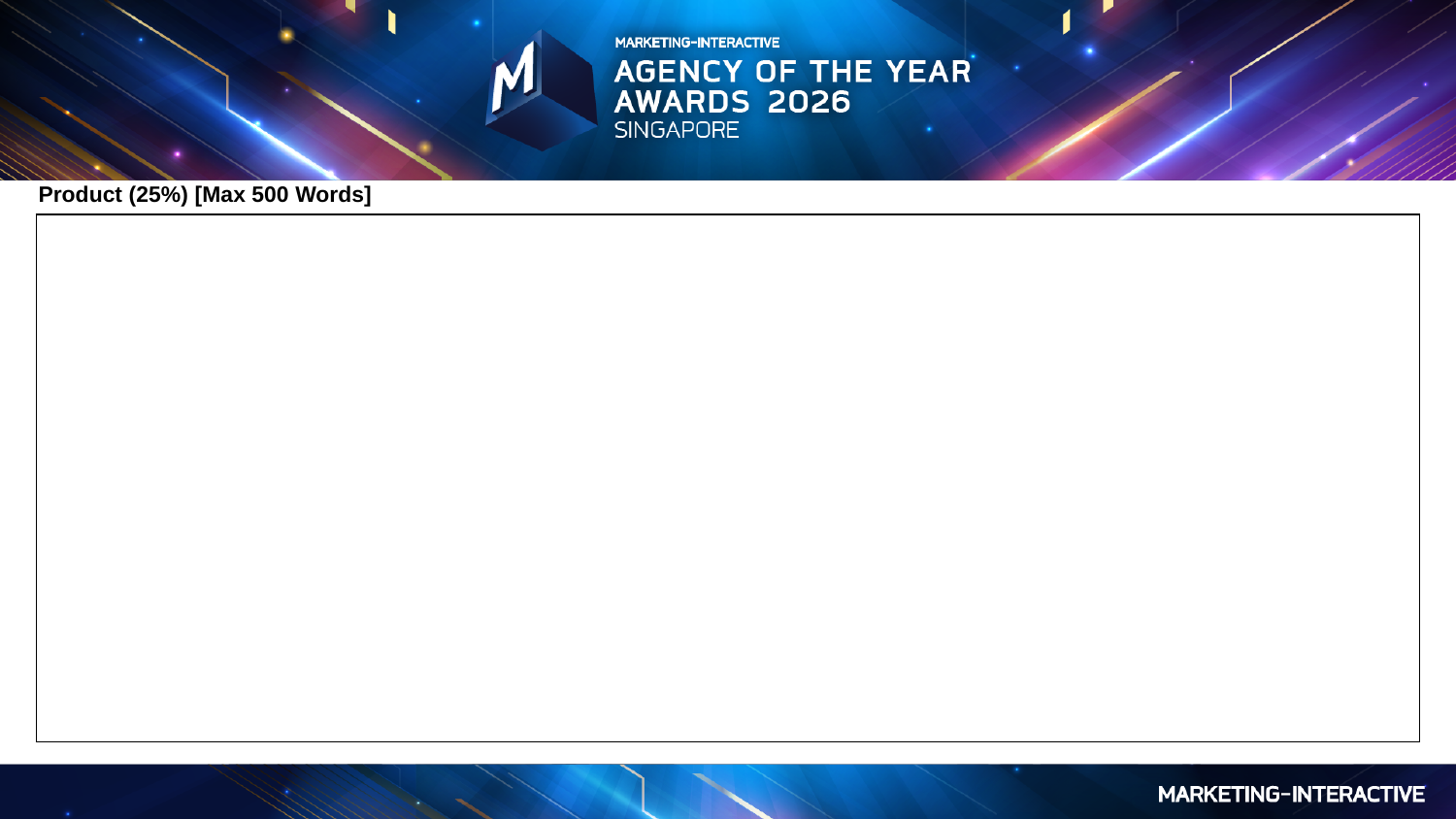

Product (25%) [Max 500 Words]
|  |
| --- |
# v